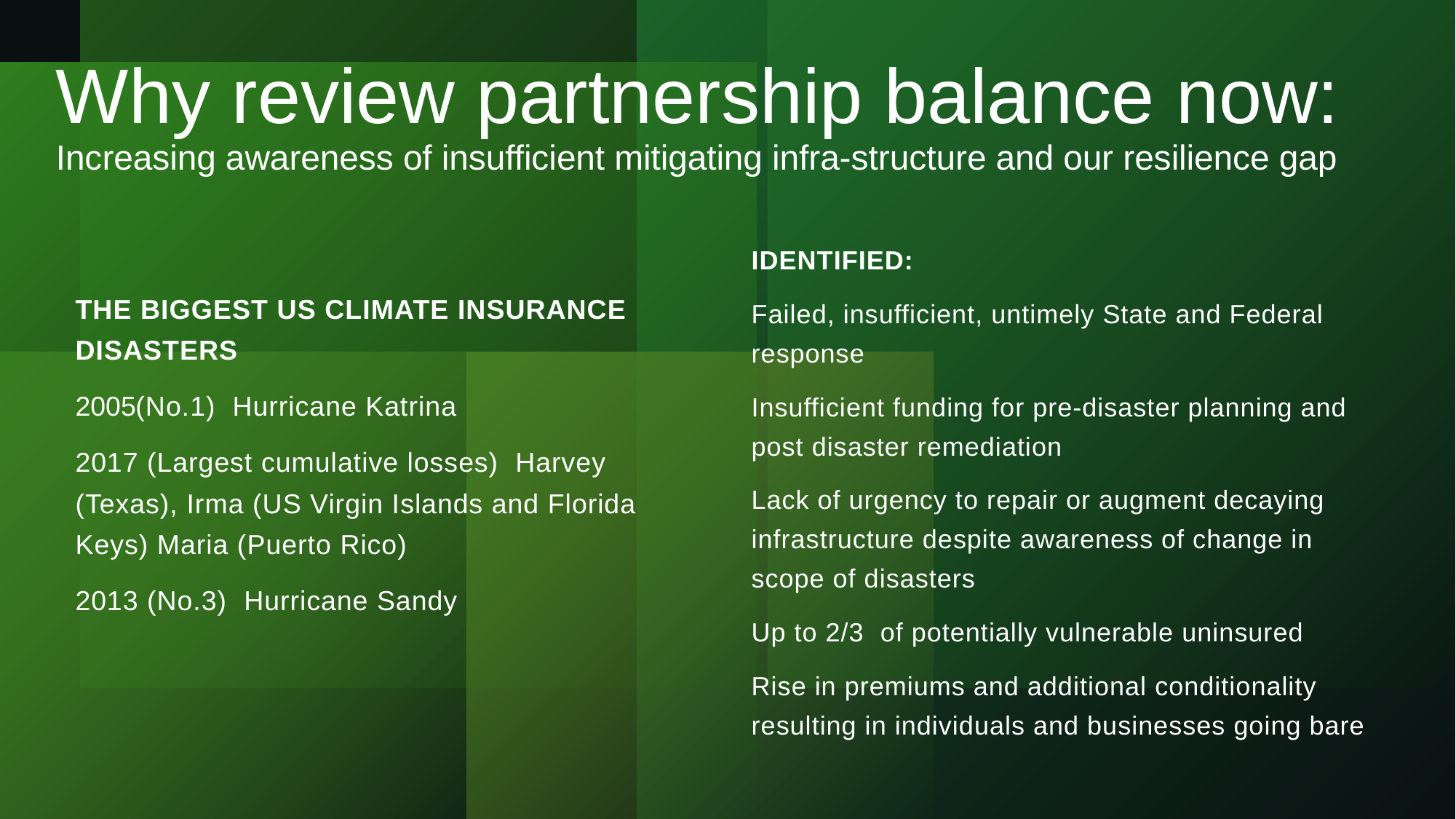

# Why review partnership balance now: Increasing awareness of insufficient mitigating infra-structure and our resilience gap

THE BIGGEST US CLIMATE INSURANCE DISASTERS
(No.1)  Hurricane Katrina
2017 (Largest cumulative losses)  Harvey (Texas), Irma (US Virgin Islands and Florida Keys) Maria (Puerto Rico)
2013 (No.3)  Hurricane Sandy
IDENTIFIED:
Failed, insufficient, untimely State and Federal response
Insufficient funding for pre-disaster planning and post disaster remediation
Lack of urgency to repair or augment decaying infrastructure despite awareness of change in scope of disasters
Up to 2/3  of potentially vulnerable uninsured
Rise in premiums and additional conditionality resulting in individuals and businesses going bare